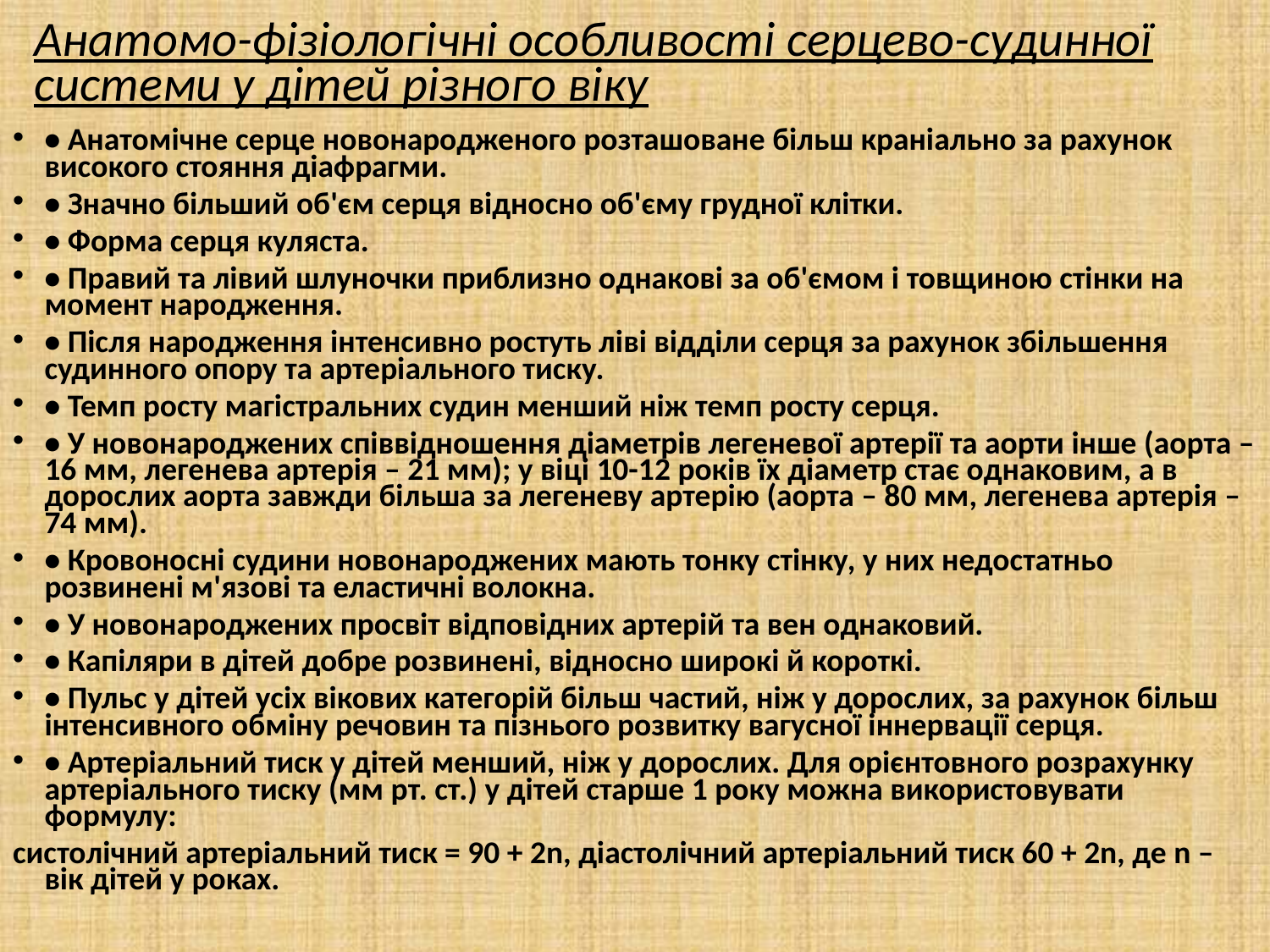

# Анатомо-фізіологічні особливості серцево-судинної системи у дітей різного віку
• Анатомічне серце новонародженого розташоване більш краніально за рахунок високого стояння діафрагми.
• Значно більший об'єм серця відносно об'єму грудної клітки.
• Форма серця куляста.
• Правий та лівий шлуночки приблизно однакові за об'ємом і товщиною стінки на момент народження.
• Після народження інтенсивно ростуть ліві відділи серця за рахунок збільшення судинного опору та артеріального тиску.
• Темп росту магістральних судин менший ніж темп росту серця.
• У новонароджених співвідношення діаметрів легеневої артерії та аорти інше (аорта – 16 мм, легенева артерія – 21 мм); у віці 10-12 років їх діаметр стає однаковим, а в дорослих аорта завжди більша за легеневу артерію (аорта – 80 мм, легенева артерія – 74 мм).
• Кровоносні судини новонароджених мають тонку стінку, у них недостатньо розвинені м'язові та еластичні волокна.
• У новонароджених просвіт відповідних артерій та вен однаковий.
• Капіляри в дітей добре розвинені, відносно широкі й короткі.
• Пульс у дітей усіх вікових категорій більш частий, ніж у дорослих, за рахунок більш інтенсивного обміну речовин та пізнього розвитку вагусної іннервації серця.
• Артеріальний тиск у дітей менший, ніж у дорослих. Для орієнтовного розрахунку артеріального тиску (мм рт. ст.) у дітей старше 1 року можна використовувати формулу:
систолічний артеріальний тиск = 90 + 2n, діастолічний артеріальний тиск 60 + 2n, де n – вік дітей у роках.